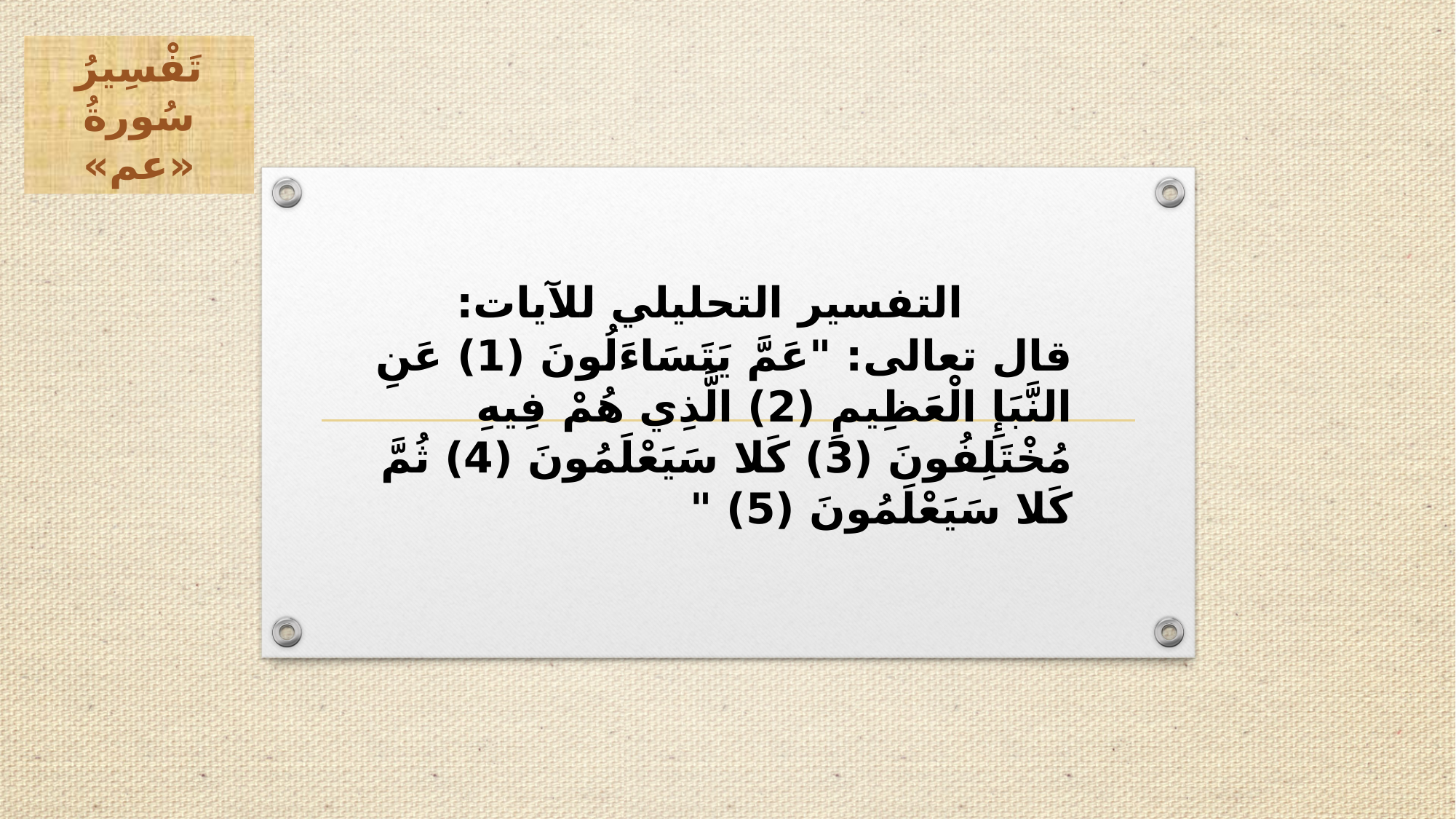

تَفْسِيرُ سُورةُ «عم»
 التفسير التحليلي للآيات:
قال تعالى: "عَمَّ يَتَسَاءَلُونَ (1) عَنِ النَّبَإِ الْعَظِيمِ (2) الَّذِي هُمْ فِيهِ مُخْتَلِفُونَ (3) كَلا سَيَعْلَمُونَ (4) ثُمَّ كَلا سَيَعْلَمُونَ (5) "